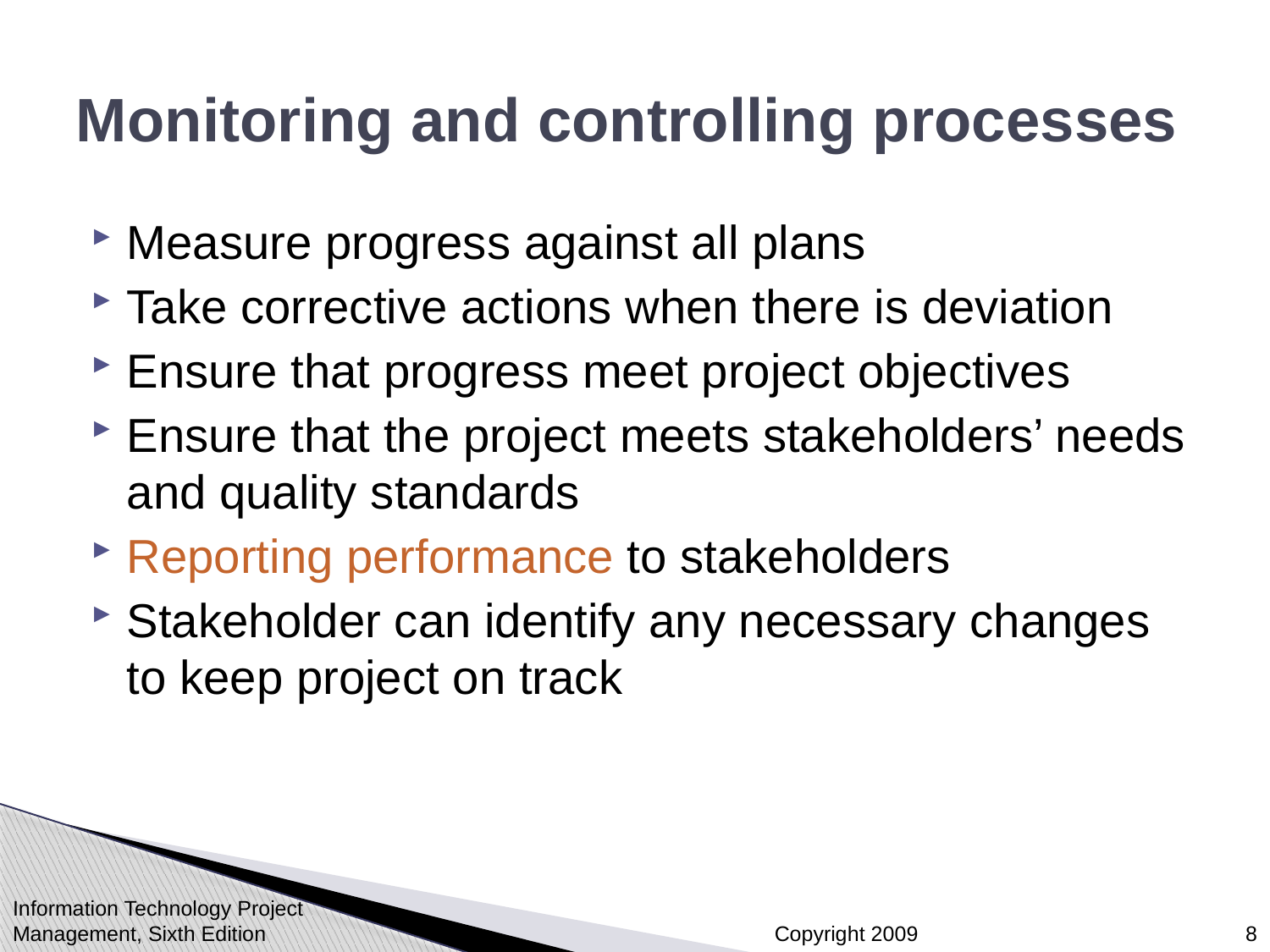

# Monitoring and controlling processes
Measure progress against all plans
Take corrective actions when there is deviation
Ensure that progress meet project objectives
Ensure that the project meets stakeholders’ needs and quality standards
Reporting performance to stakeholders
Stakeholder can identify any necessary changes to keep project on track

Information Technology Project Management, Sixth Edition
8